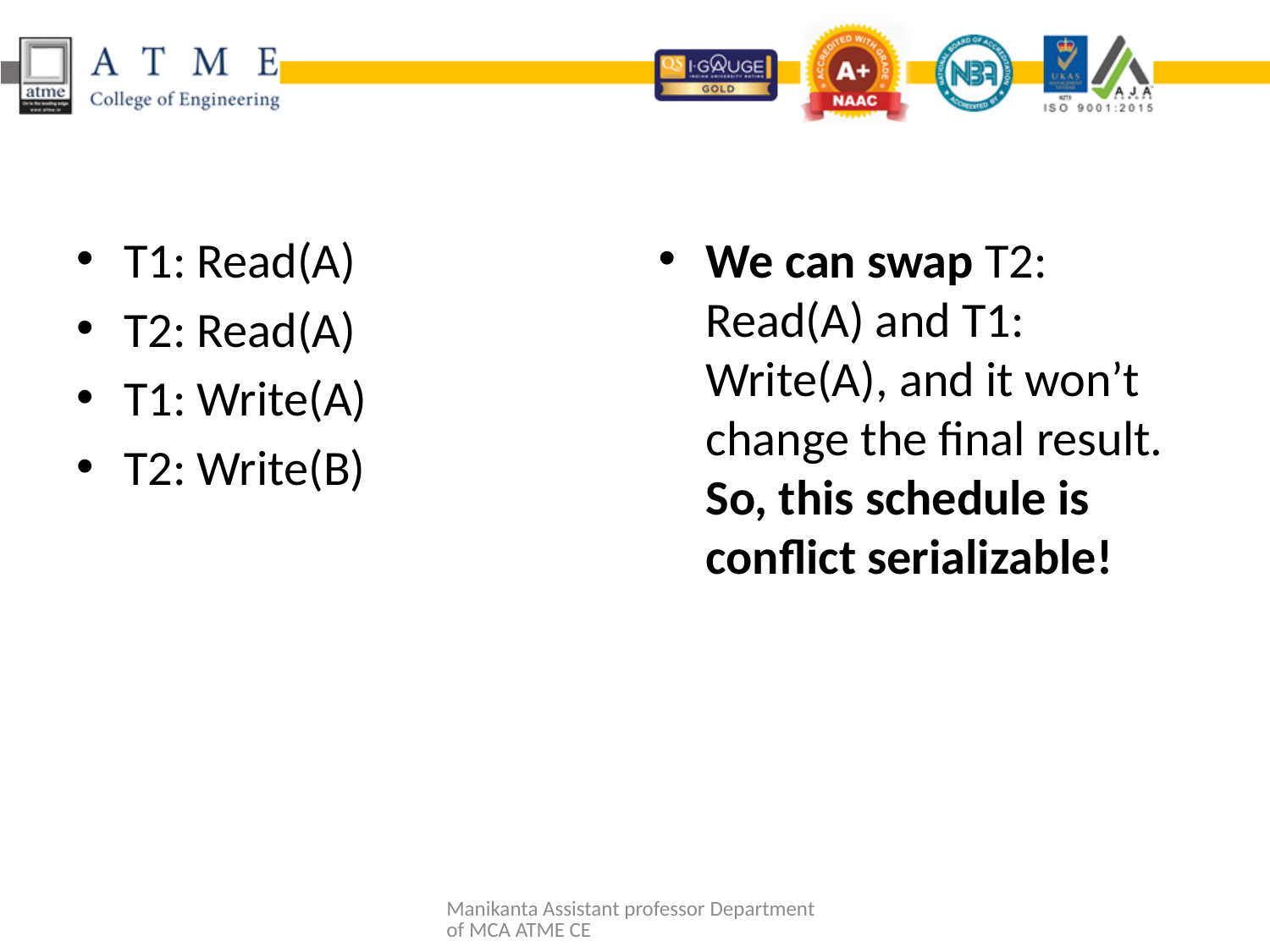

#
T1: Read(A)
T2: Read(A)
T1: Write(A)
T2: Write(B)
We can swap T2: Read(A) and T1: Write(A), and it won’t change the final result.
So, this schedule is conflict serializable!
Manikanta Assistant professor Department of MCA ATME CE